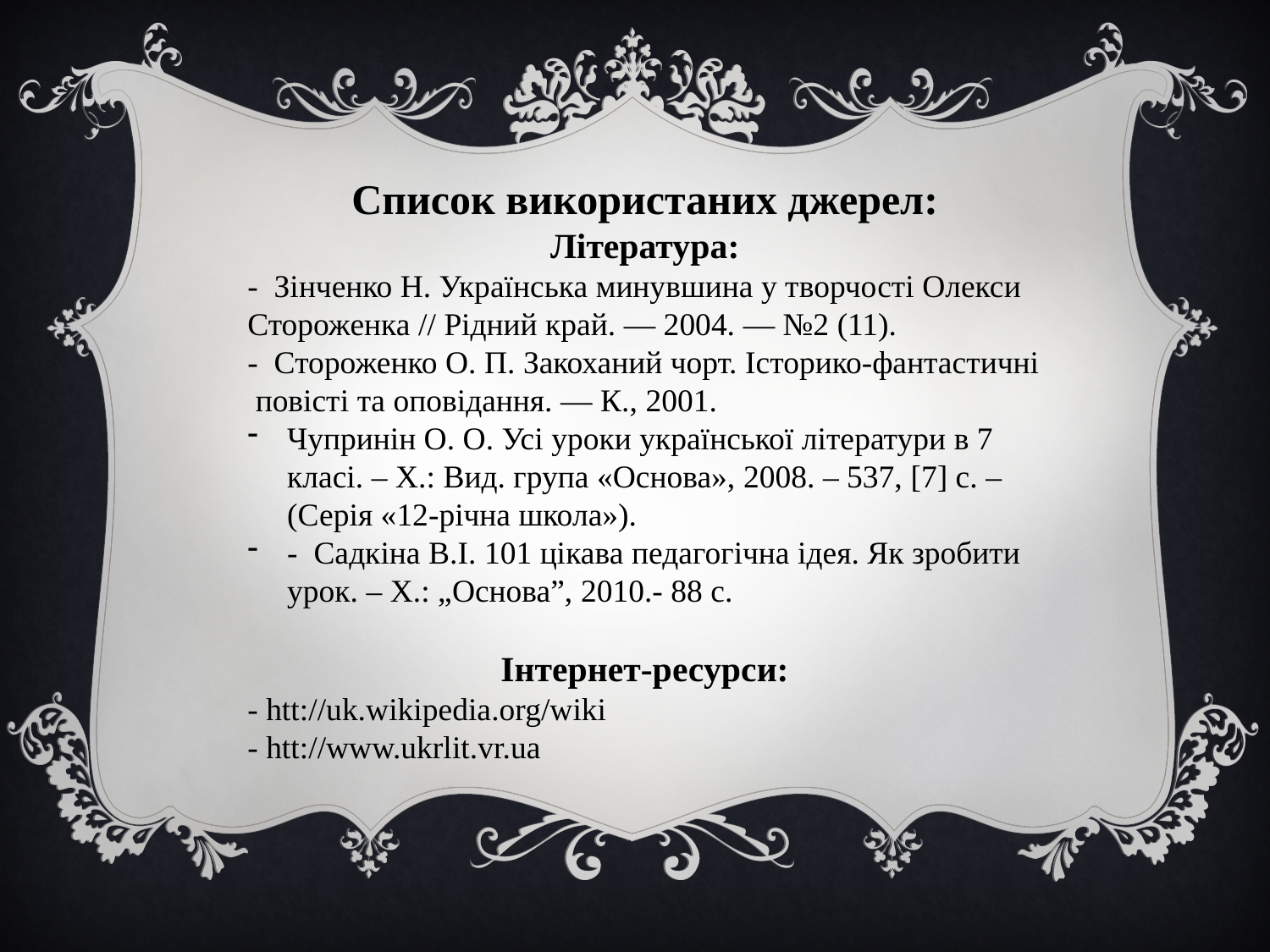

Список використаних джерел:
Література:
-  Зінченко Н. Українська минувшина у творчості Олекси Стороженка // Рідний край. — 2004. — №2 (11).
-  Стороженко О. П. Закоханий чорт. Історико-фантастичні  повісті та оповідання. — К., 2001.
Чупринін О. О. Усі уроки української літератури в 7 класі. – Х.: Вид. група «Основа», 2008. – 537, [7] с. – (Серія «12-річна школа»).
-  Садкіна В.І. 101 цікава педагогічна ідея. Як зробити урок. – Х.: „Основа”, 2010.- 88 с.

Інтернет-ресурси:
- htt://uk.wikipedia.org/wiki
- htt://www.ukrlit.vr.ua